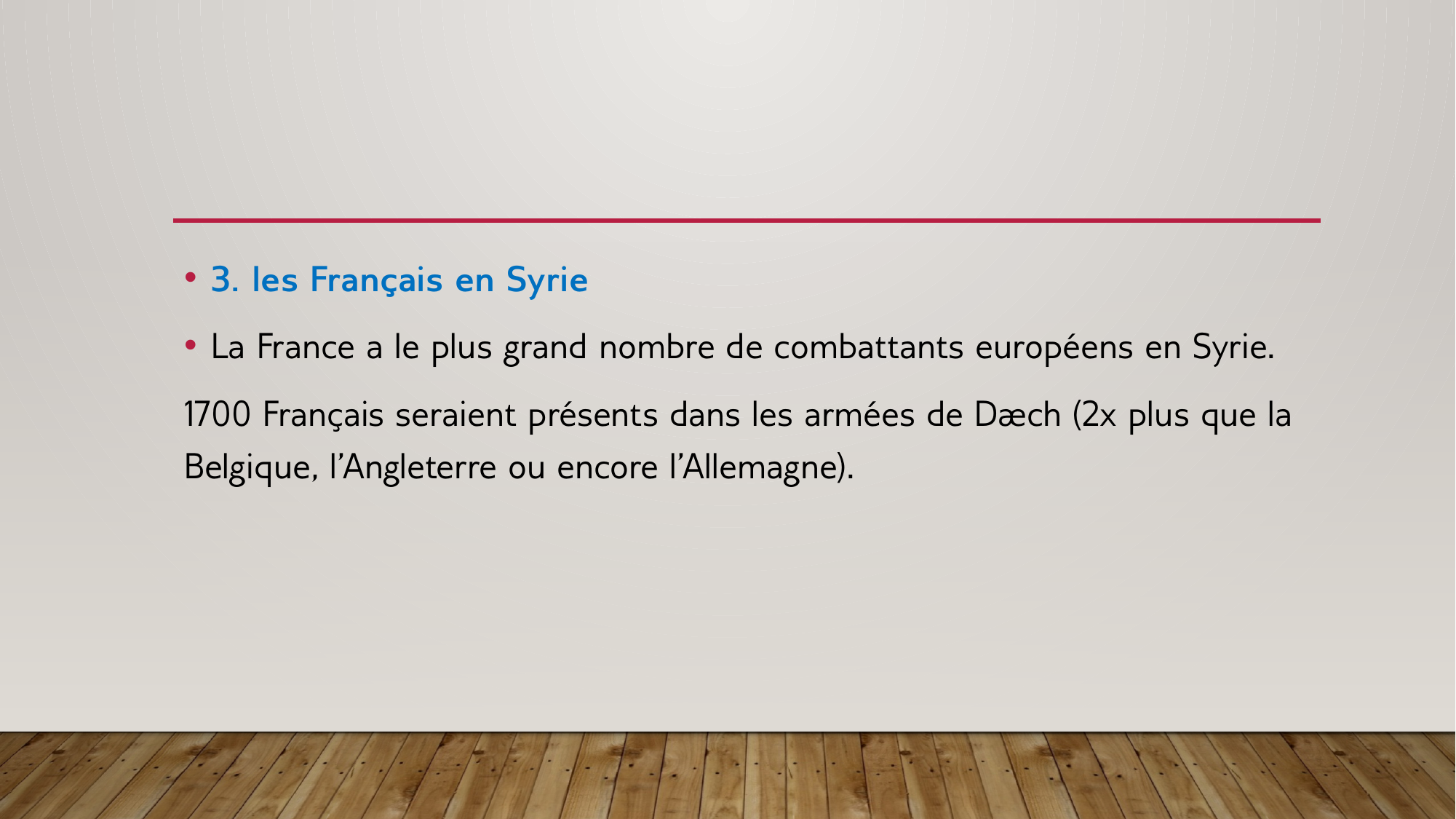

#
3. les Français en Syrie
La France a le plus grand nombre de combattants européens en Syrie.
1700 Français seraient présents dans les armées de Daech (2x plus que la Belgique, l’Angleterre ou encore l’Allemagne).